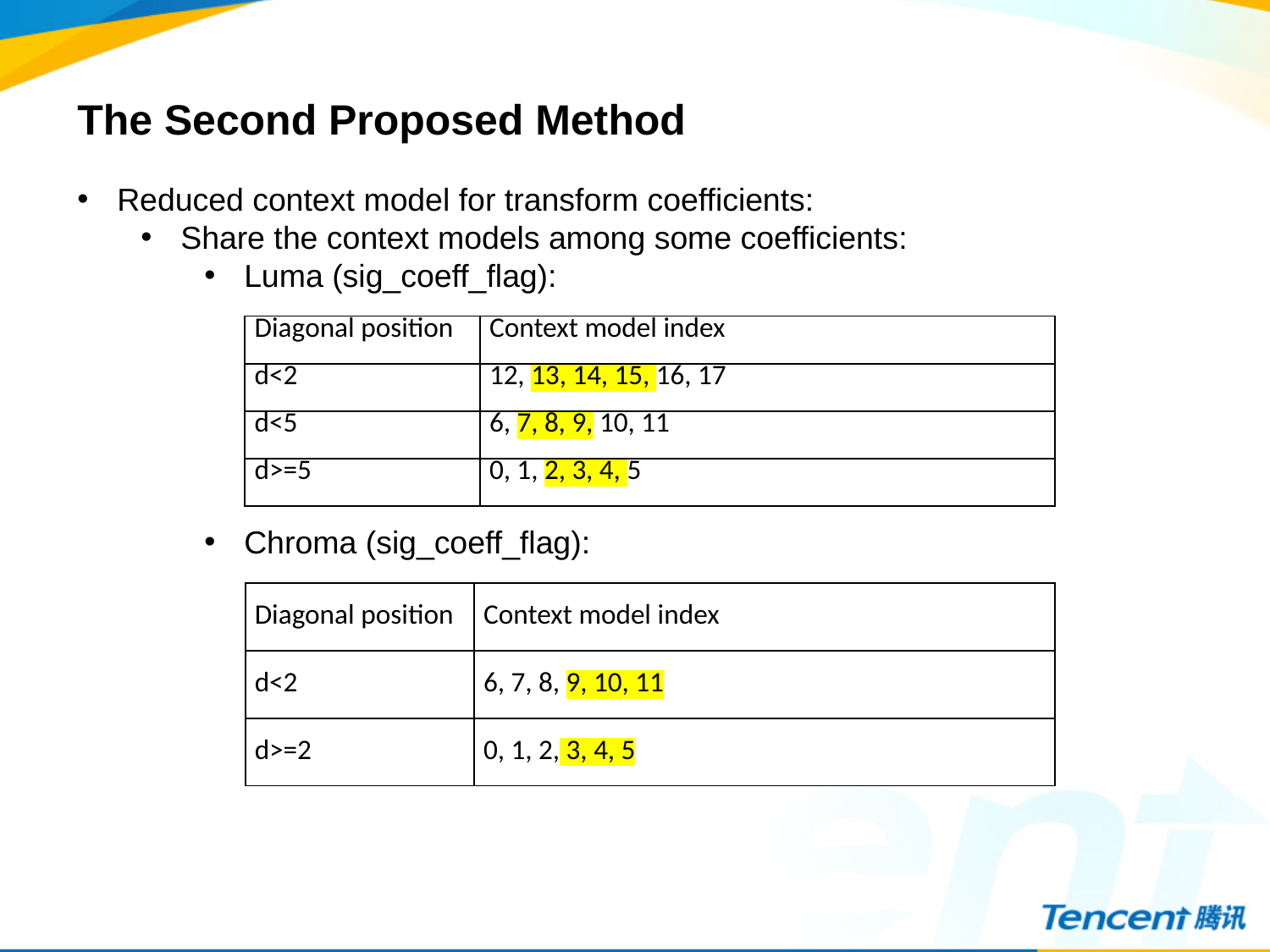

The Second Proposed Method
Reduced context model for transform coefficients:
Share the context models among some coefficients:
Luma (sig_coeff_flag):

Chroma (sig_coeff_flag):

| Diagonal position | Context model index |
| --- | --- |
| d<2 | 12, 13, 14, 15, 16, 17 |
| d<5 | 6, 7, 8, 9, 10, 11 |
| d>=5 | 0, 1, 2, 3, 4, 5 |
| Diagonal position | Context model index |
| --- | --- |
| d<2 | 6, 7, 8, 9, 10, 11 |
| d>=2 | 0, 1, 2, 3, 4, 5 |